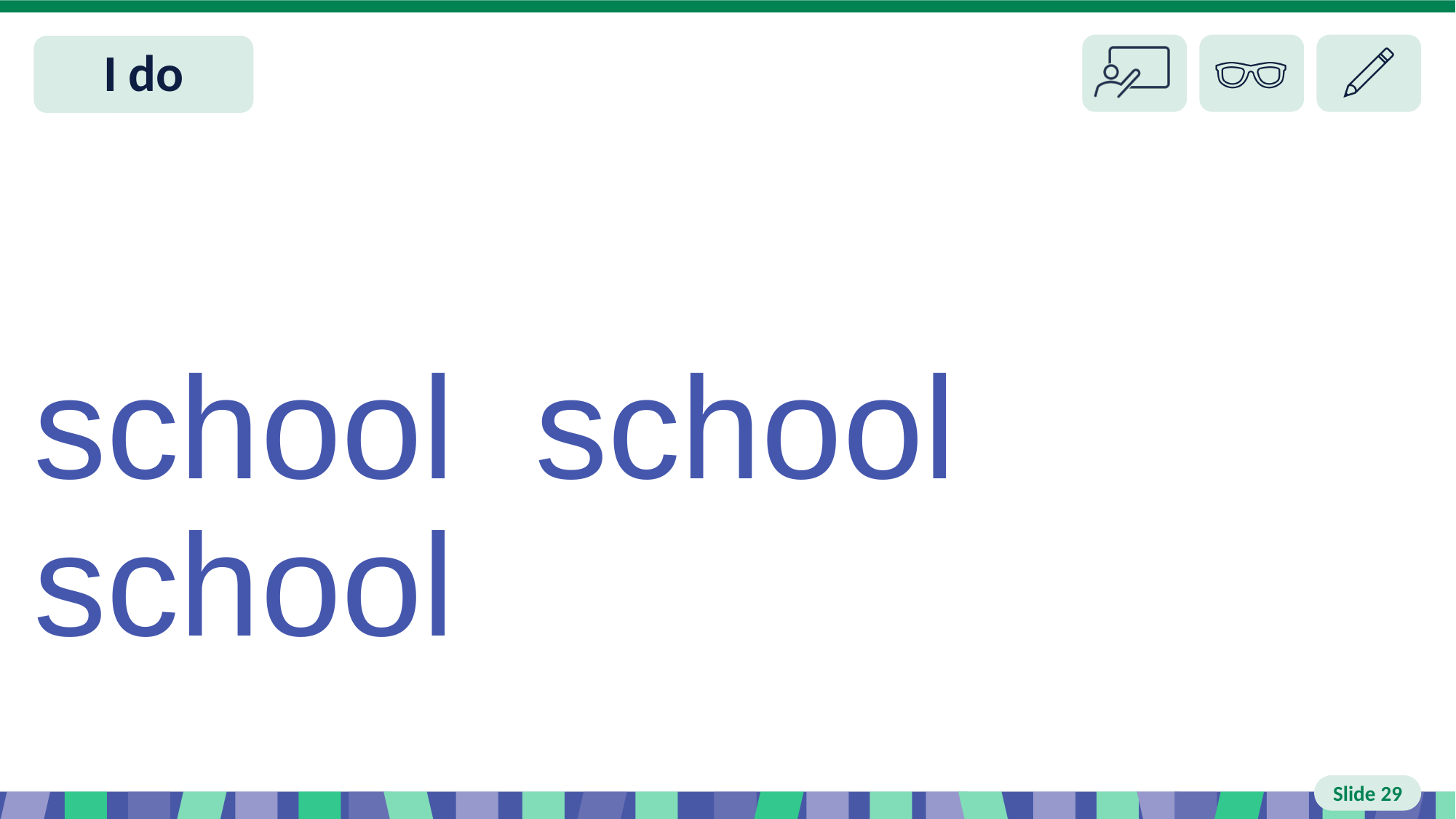

# Slide 29 I do
school  school  school